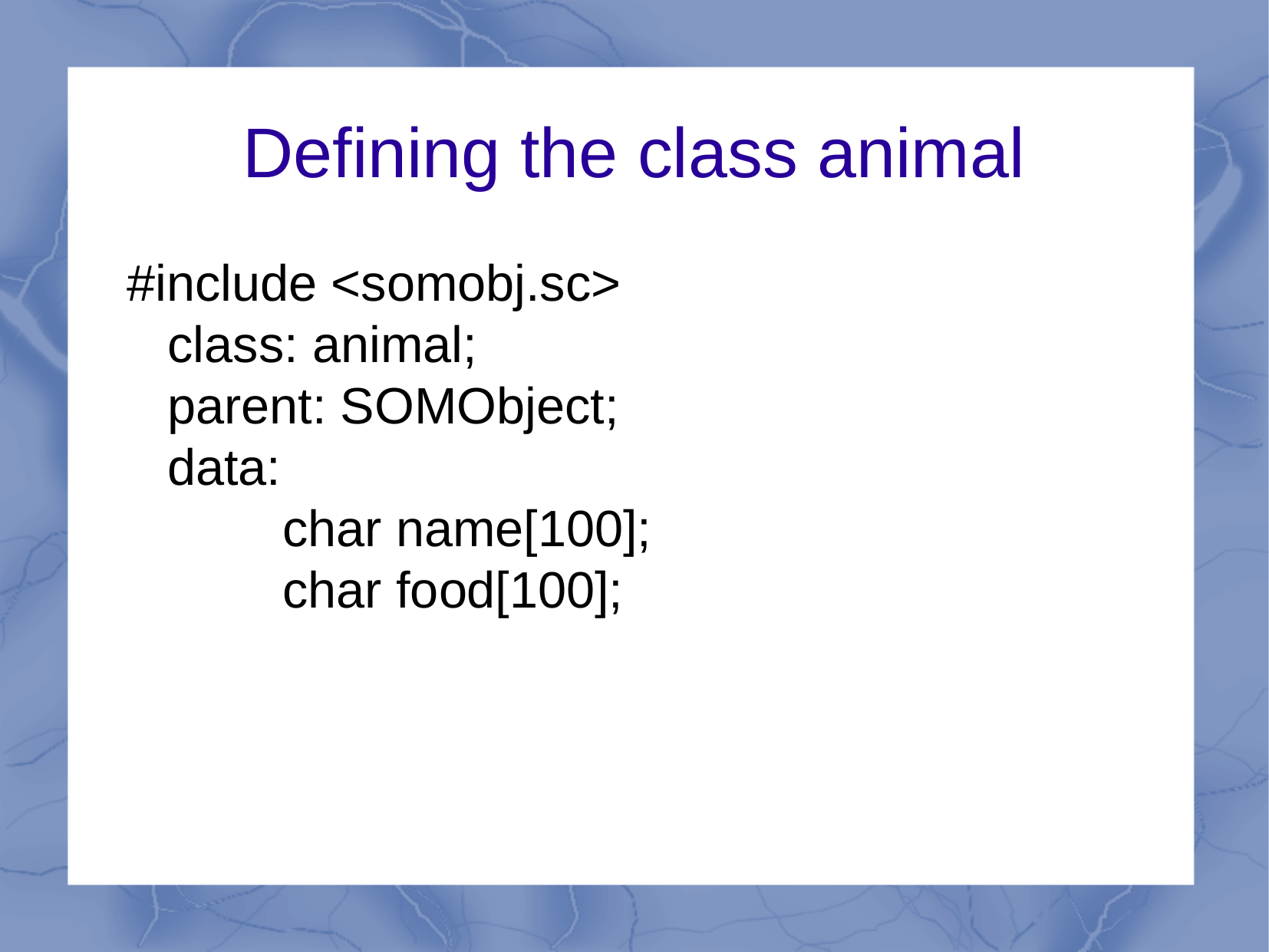

Defining the class animal
#include <somobj.sc>
class: animal;
parent: SOMObject;
data:
	char name[100];
	char food[100];